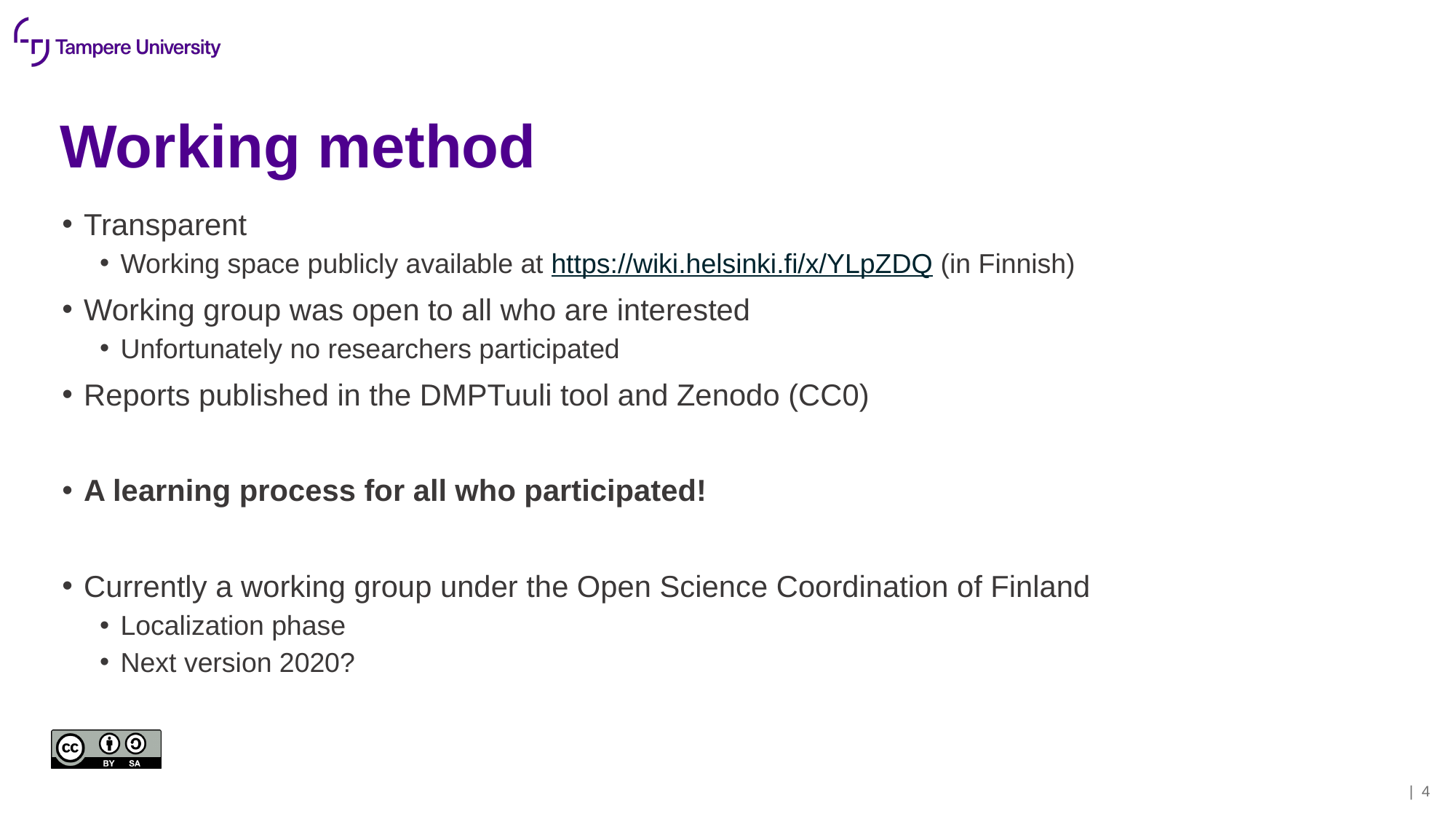

# Working method
Transparent
Working space publicly available at https://wiki.helsinki.fi/x/YLpZDQ (in Finnish)
Working group was open to all who are interested
Unfortunately no researchers participated
Reports published in the DMPTuuli tool and Zenodo (CC0)

A learning process for all who participated!

Currently a working group under the Open Science Coordination of Finland
Localization phase
Next version 2020?

|  4